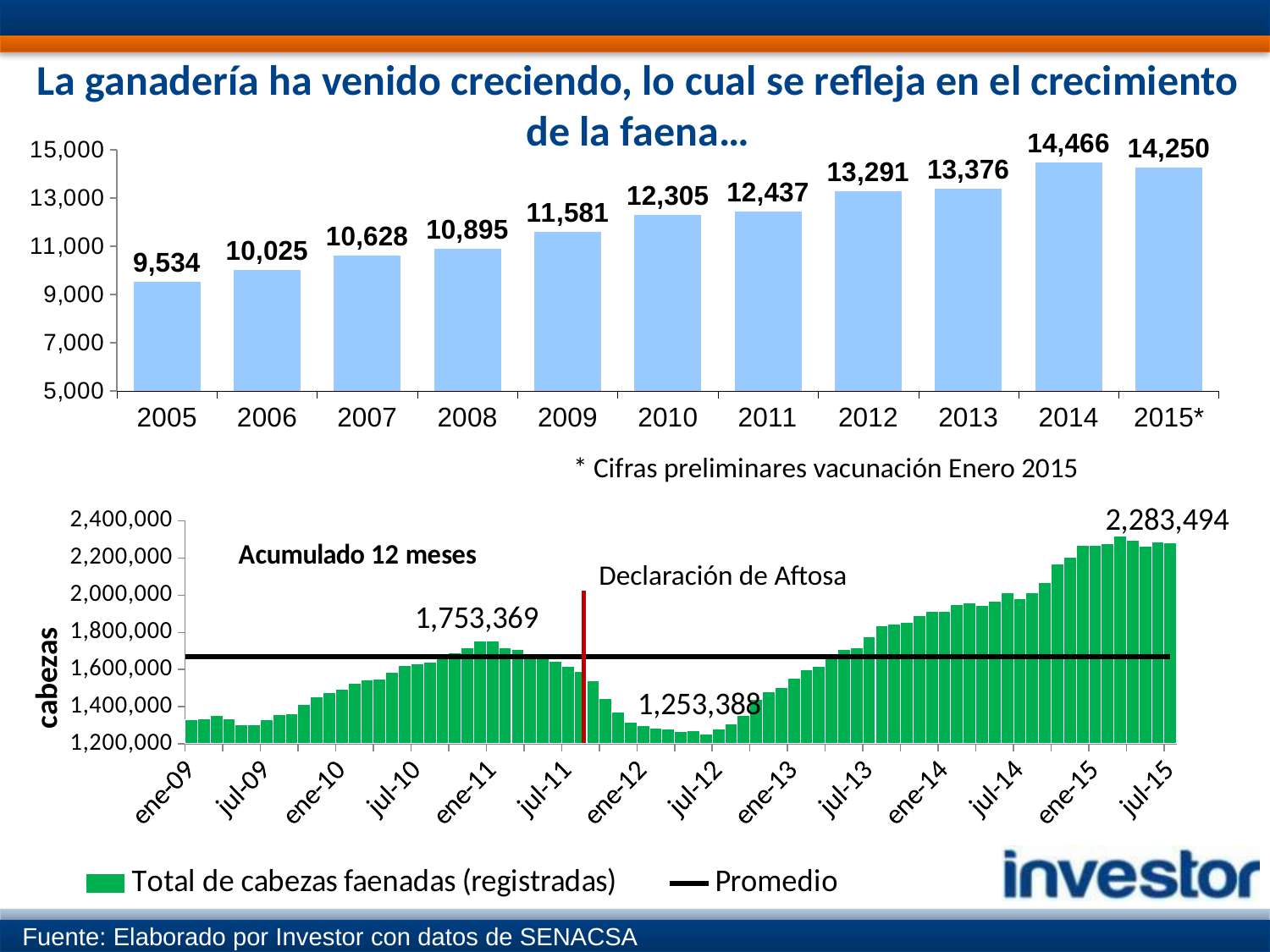

# La ganadería ha venido creciendo, lo cual se refleja en el crecimiento de la faena…

### Chart

| Category | Hato Total País (1.000 cabezas) |
|---|---|
| 2005 | 9534.157999999985 |
| 2006 | 10024.505 |
| 2007 | 10627.979 |
| 2008 | 10894.703 |
| 2009 | 11580.505 |
| 2010 | 12305.442 |
| 2011 | 12437.12 |
| 2012 | 13291.164 |
| 2013 | 13376.456 |
| 2014 | 14465.58099999999 |
| 2015* | 14250.0 |
* Cifras preliminares vacunación Enero 2015

### Chart: Acumulado 12 meses

| Category | Total de cabezas faenadas (registradas) | Promedio |
|---|---|---|
| 39783 | 1329141.0 | 1670069.55 |
| 39814 | 1331238.0 | 1670069.55 |
| 39845 | 1335343.0 | 1670069.55 |
| 39873 | 1353728.0 | 1670069.55 |
| 39904 | 1334129.0 | 1670069.55 |
| 39934 | 1301163.0 | 1670069.55 |
| 39965 | 1300300.0 | 1670069.55 |
| 39995 | 1331207.0 | 1670069.55 |
| 40026 | 1356975.0 | 1670069.55 |
| 40057 | 1362311.0 | 1670069.55 |
| 40087 | 1410179.0 | 1670069.55 |
| 40118 | 1452800.0 | 1670069.55 |
| 40148 | 1474855.0 | 1670069.55 |
| 40179 | 1495439.0 | 1670069.55 |
| 40210 | 1523746.0 | 1670069.55 |
| 40238 | 1541870.0 | 1670069.55 |
| 40269 | 1549219.0 | 1670069.55 |
| 40299 | 1584182.0 | 1670069.55 |
| 40330 | 1620652.0 | 1670069.55 |
| 40360 | 1630251.0 | 1670069.55 |
| 40391 | 1639257.0 | 1670069.55 |
| 40422 | 1684951.0 | 1670069.55 |
| 40452 | 1690025.0 | 1670069.55 |
| 40483 | 1715423.0 | 1670069.55 |
| 40513 | 1753369.0 | 1670069.55 |
| 40544 | 1752975.0 | 1670069.55 |
| 40575 | 1717592.0 | 1670069.55 |
| 40603 | 1706736.0 | 1670069.55 |
| 40634 | 1677506.0 | 1670069.55 |
| 40664 | 1665932.0 | 1670069.55 |
| 40695 | 1642397.0 | 1670069.55 |
| 40725 | 1616521.0 | 1670069.55 |
| 40756 | 1588969.0 | 1670069.55 |
| 40787 | 1541244.0 | 1670069.55 |
| 40817 | 1445183.0 | 1670069.55 |
| 40848 | 1368807.0 | 1670069.55 |
| 40878 | 1317596.0 | 1670069.55 |
| 40909 | 1297881.0 | 1670069.55 |
| 40940 | 1285595.0 | 1670069.55 |
| 40969 | 1278175.0 | 1670069.55 |
| 41000 | 1266815.0 | 1670069.55 |
| 41030 | 1270154.0 | 1670069.55 |
| 41061 | 1253388.0 | 1670069.55 |
| 41091 | 1278275.0 | 1670069.55 |
| 41122 | 1304324.0 | 1670069.55 |
| 41153 | 1351372.0 | 1670069.55 |
| 41183 | 1437910.0 | 1670069.55 |
| 41214 | 1481922.0 | 1670069.55 |
| 41244 | 1503440.0 | 1670069.55 |
| 41275 | 1551349.0 | 1670069.55 |
| 41306 | 1598230.0 | 1670069.55 |
| 41334 | 1616064.0 | 1670069.55 |
| 41365 | 1686521.0 | 1670069.55 |
| 41395 | 1705783.0 | 1670069.55 |
| 41426 | 1719218.0 | 1670069.55 |
| 41456 | 1778366.0 | 1670069.55 |
| 41487 | 1835869.0 | 1670069.55 |
| 41518 | 1846845.0 | 1670069.55 |
| 41548 | 1852963.0 | 1670069.55 |
| 41579 | 1889763.0 | 1670069.55 |
| 41609 | 1913483.0 | 1670069.55 |
| 41640 | 1913910.0 | 1670069.55 |
| 41671 | 1950990.0 | 1670069.55 |
| 41699 | 1960467.0 | 1670069.55 |
| 41730 | 1945907.0 | 1670069.55 |
| 41760 | 1968942.0 | 1670069.55 |
| 41791 | 2013528.0 | 1670069.55 |
| 41821 | 1982974.0 | 1670069.55 |
| 41852 | 2014715.0 | 1670069.55 |
| 41883 | 2069051.0 | 1670069.55 |
| 41913 | 2167894.0 | 1670069.55 |
| 41944 | 2205292.0 | 1670069.55 |
| 41974 | 2266897.0 | 1670069.55 |
| 42005 | 2270983.0 | 1670069.55 |
| 42036 | 2276609.0 | 1670069.55 |
| 42064 | 2320832.0 | 1670069.55 |
| 42095 | 2296759.0 | 1670069.55 |
| 42125 | 2263766.0 | 1670069.55 |
| 42156 | 2285638.0 | 1670069.55 |
| 42186 | 2283494.0 | 1670069.55 |
Declaración de Aftosa
Fuente: Elaborado por Investor con datos de SENACSA